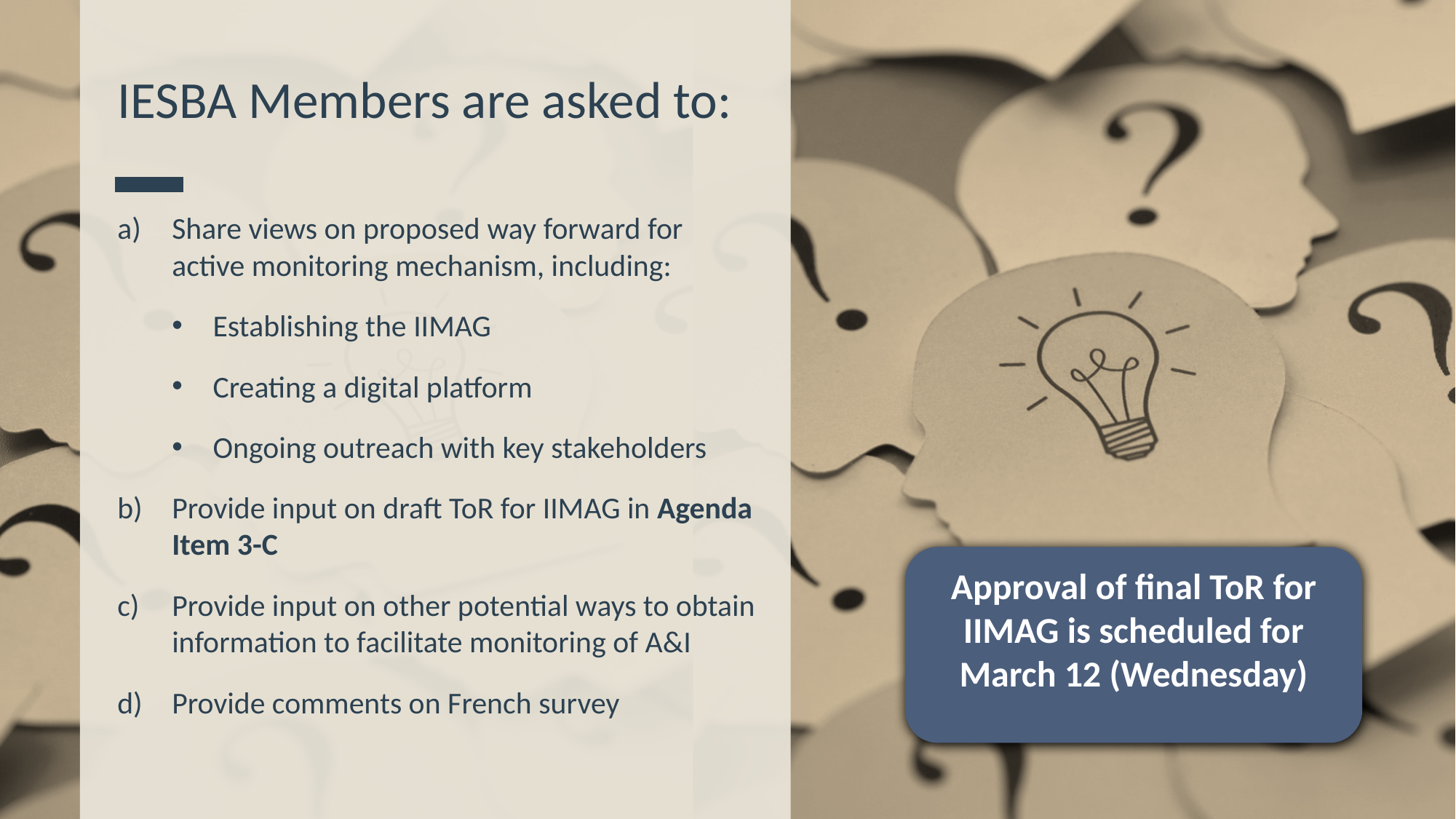

# IESBA Members are asked to:
Share views on proposed way forward for active monitoring mechanism, including:
Establishing the IIMAG
Creating a digital platform
Ongoing outreach with key stakeholders
Provide input on draft ToR for IIMAG in Agenda Item 3-C
Provide input on other potential ways to obtain information to facilitate monitoring of A&I
Provide comments on French survey
Approval of final ToR for IIMAG is scheduled for March 12 (Wednesday)